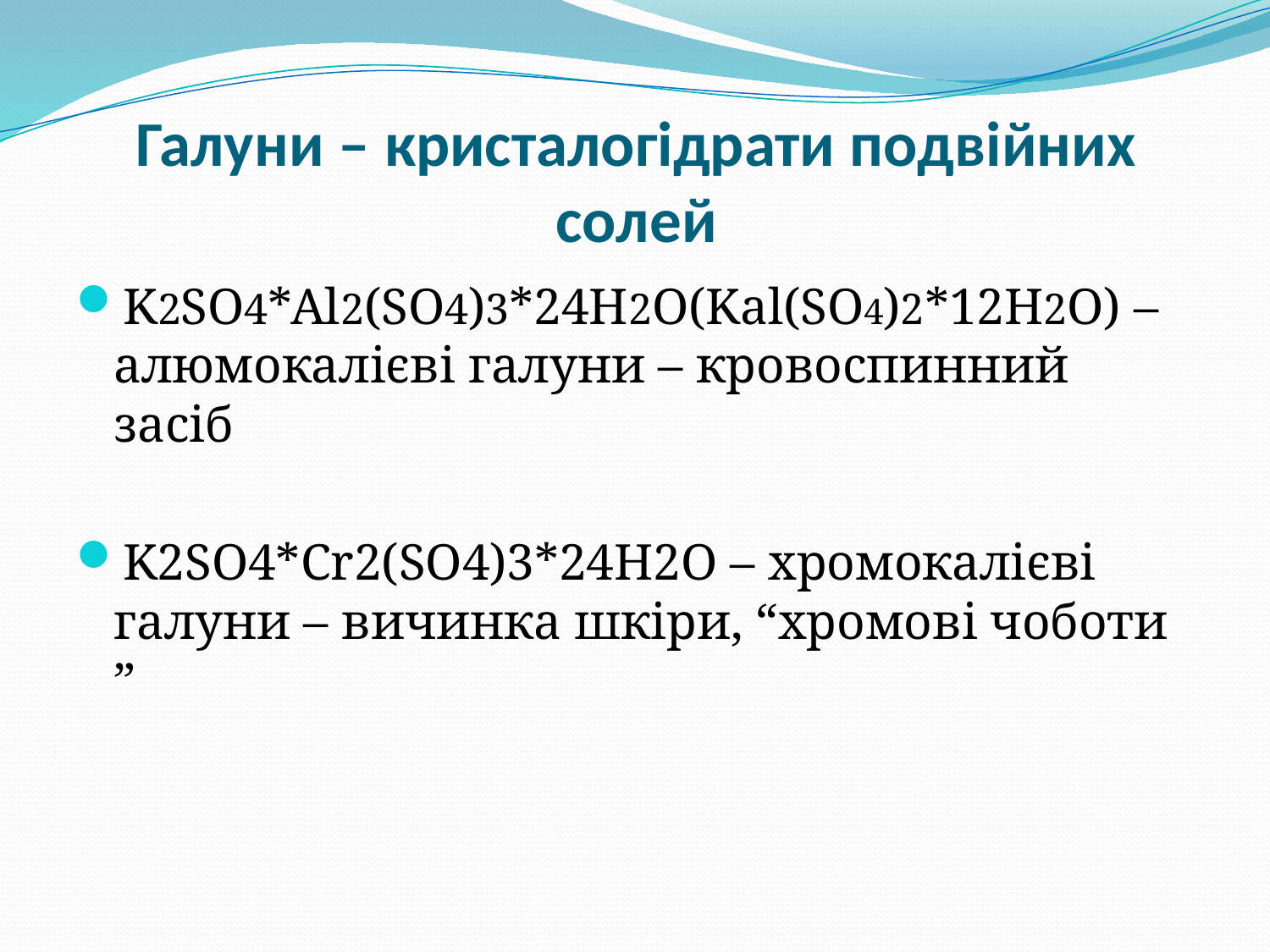

# Галуни – кристалогідрати подвійних солей
K2SO4*Al2(SO4)3*24H2O(Kal(SO4)2*12H2O) – алюмокалієві галуни – кровоспинний засіб

K2SO4*Cr2(SO4)3*24H2O – хромокалієві галуни – вичинка шкіри, “хромові чоботи ”